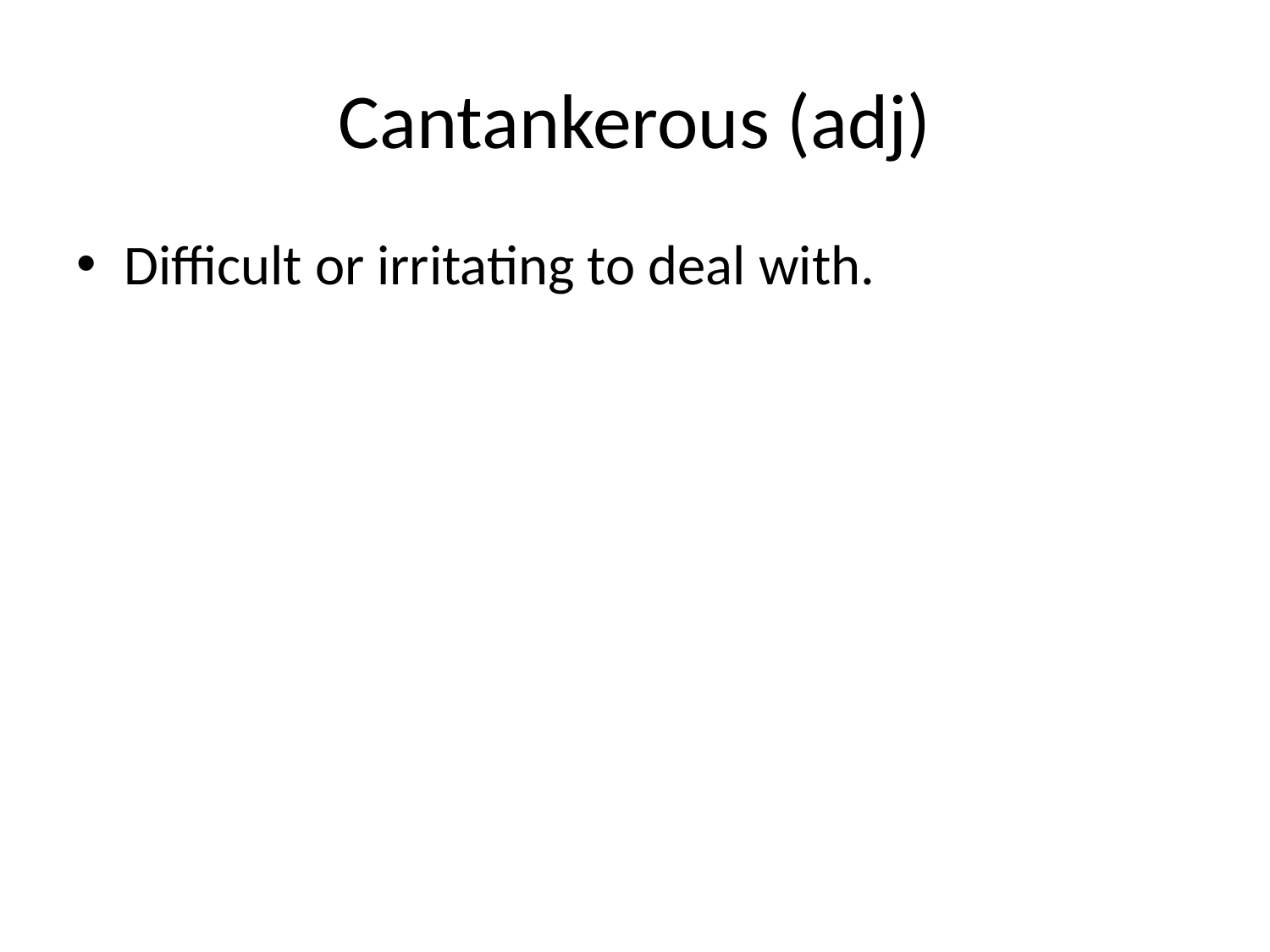

# Cantankerous (adj)
Difficult or irritating to deal with.